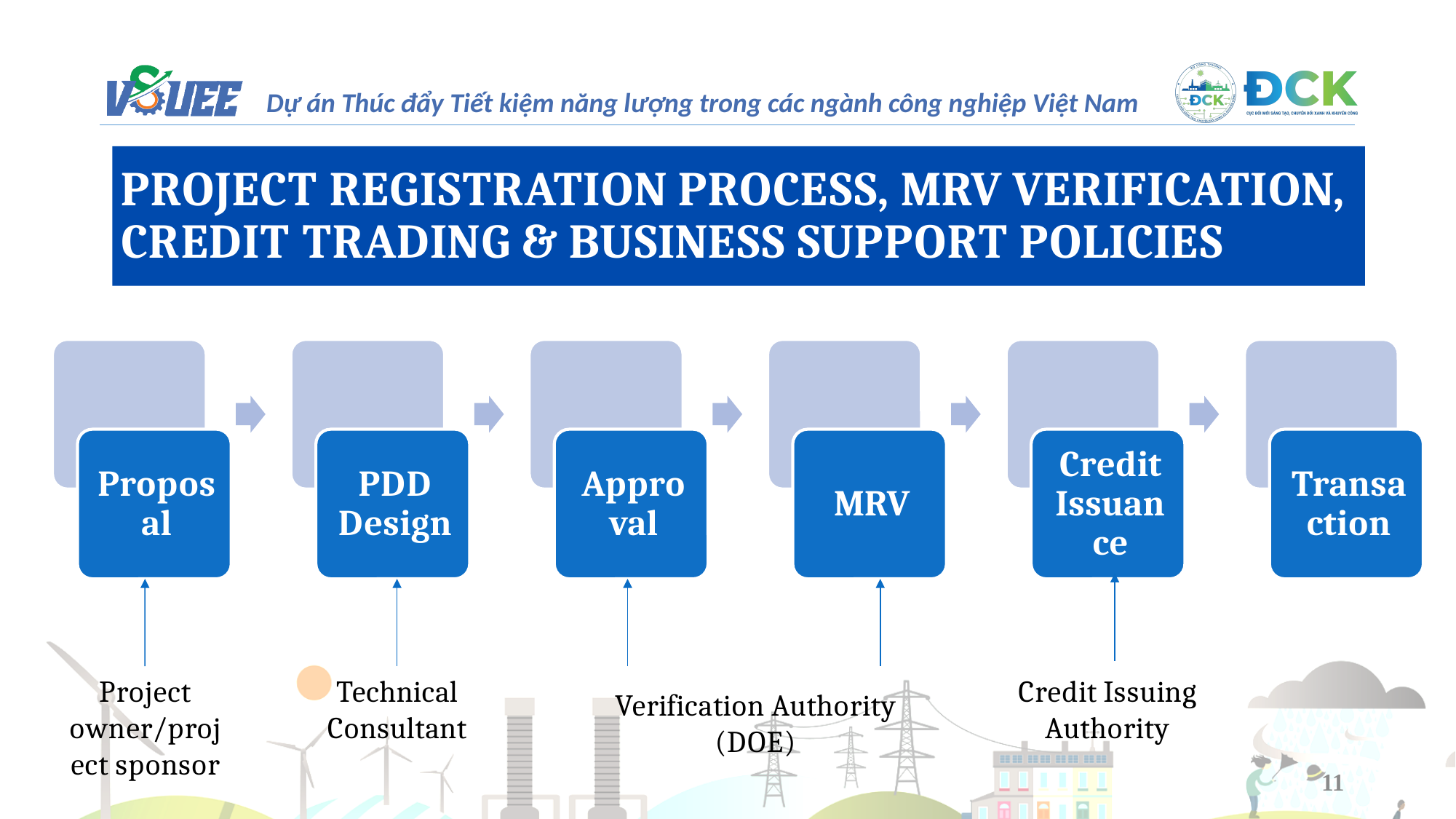

PROJECT REGISTRATION PROCESS, MRV VERIFICATION, CREDIT TRADING & BUSINESS SUPPORT POLICIES
Proposal

PDD Design

Approval

MRV

Credit Issuance

Transaction
Project owner/project sponsor
Technical Consultant
Credit Issuing Authority
Verification Authority (DOE)
11